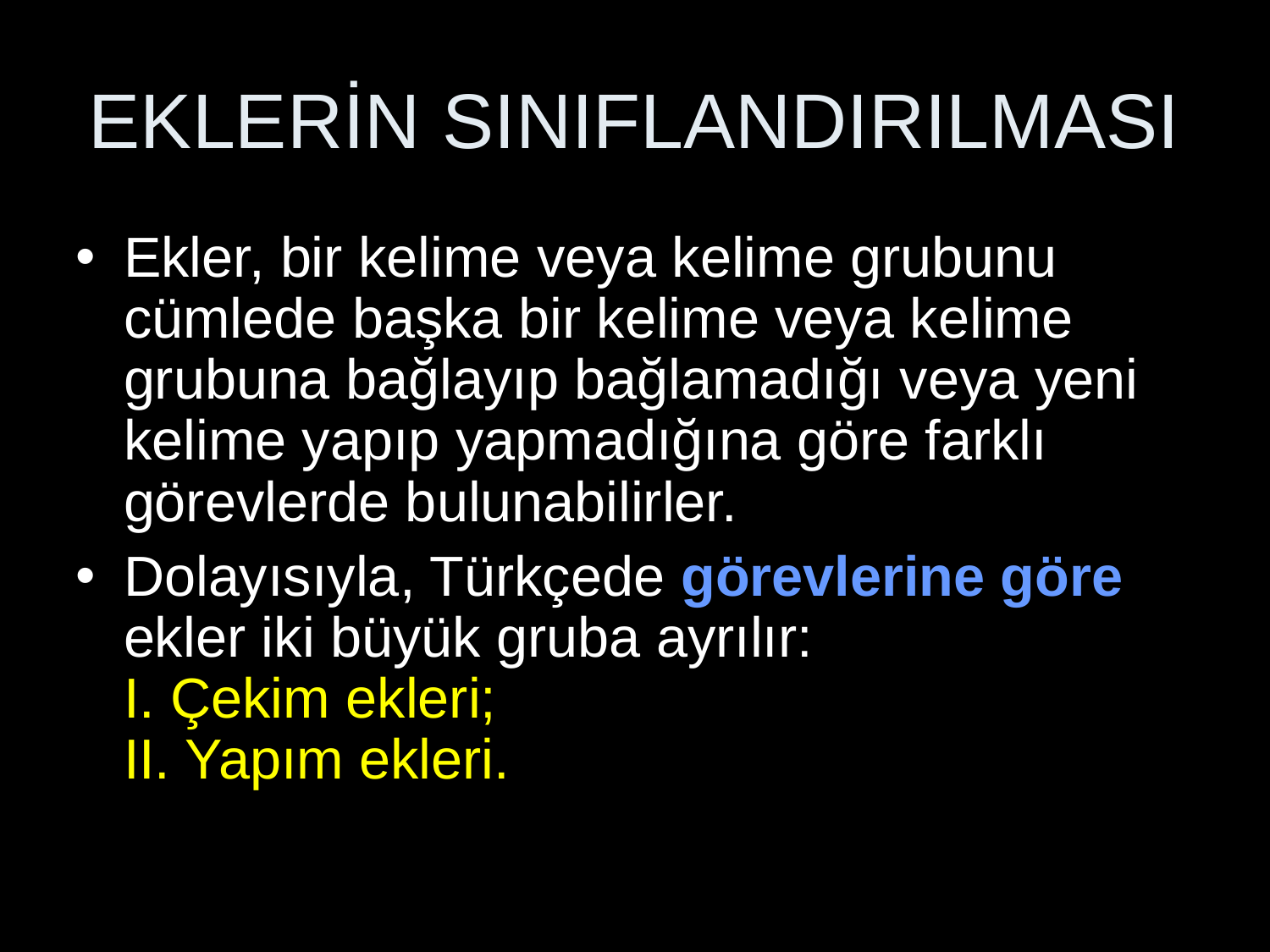

# EKLERİN SINIFLANDIRILMASI
Ekler, bir kelime veya kelime grubunu cümlede başka bir kelime veya kelime grubuna bağlayıp bağlamadığı veya yeni kelime yapıp yapmadığına göre farklı görevlerde bulunabilirler.
Dolayısıyla, Türkçede görevlerine göre ekler iki büyük gruba ayrılır:
I. Çekim ekleri;
II. Yapım ekleri.